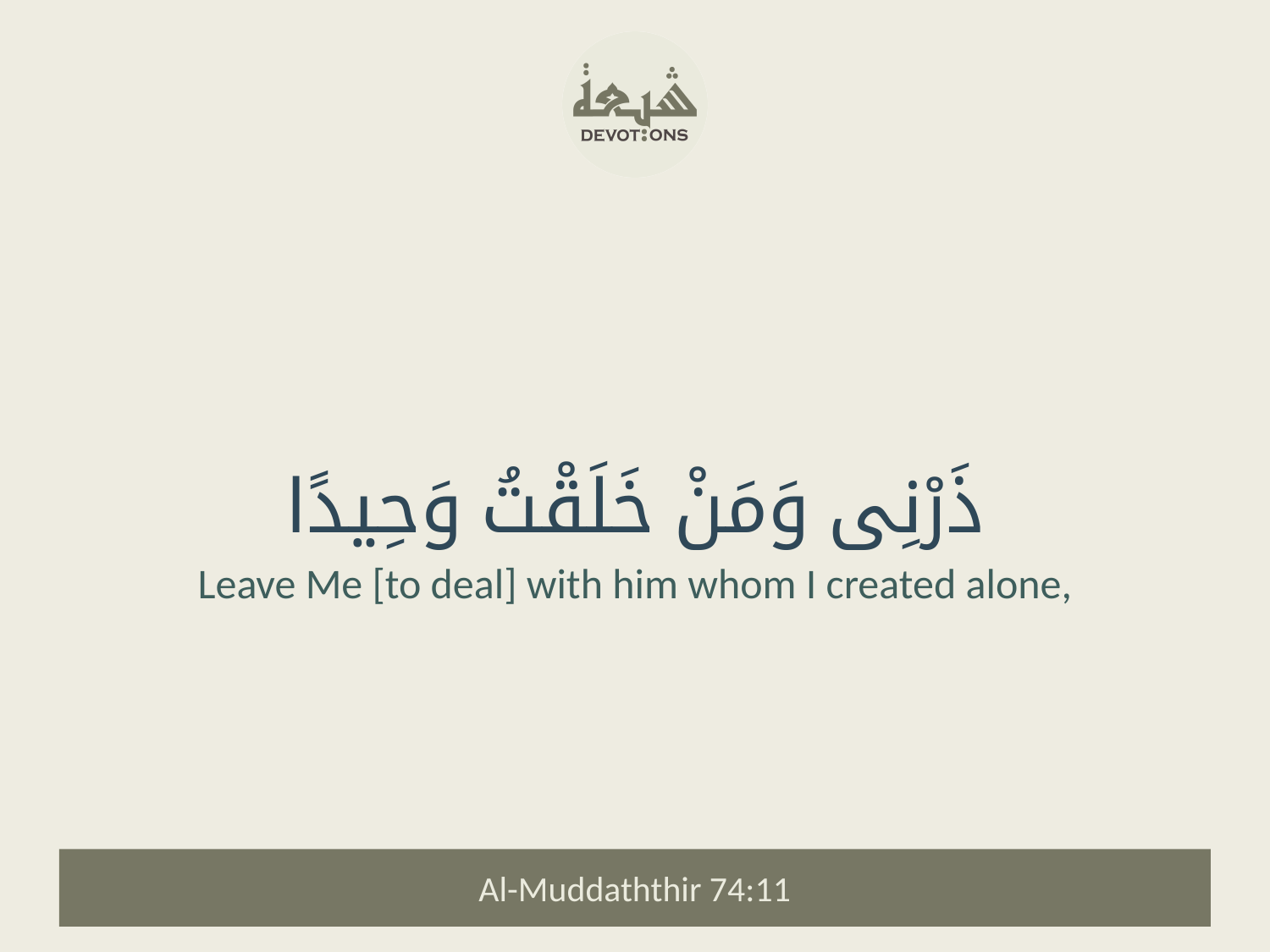

ذَرْنِى وَمَنْ خَلَقْتُ وَحِيدًا
Leave Me [to deal] with him whom I created alone,
Al-Muddaththir 74:11